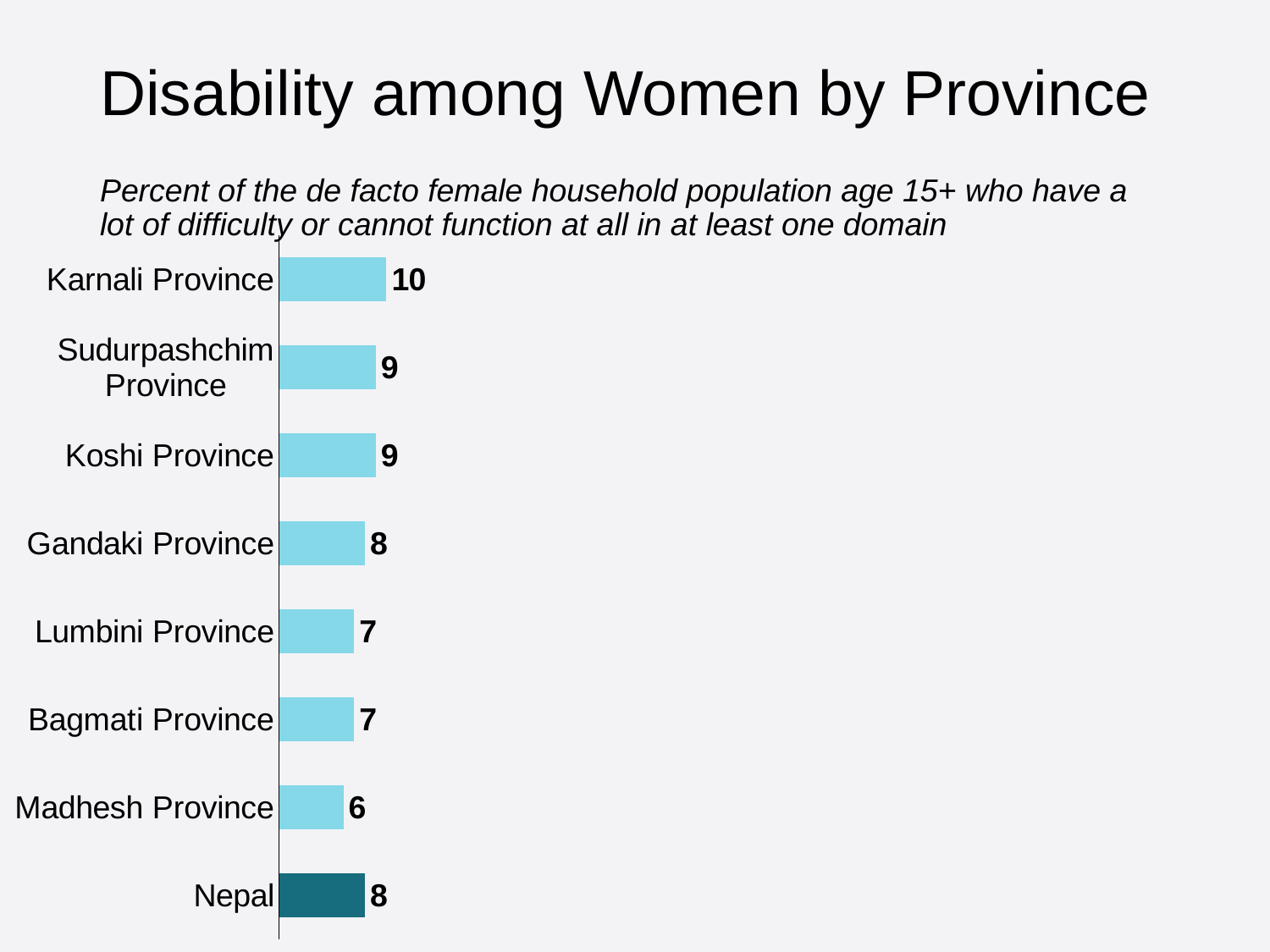

# Disability among Women by Province

Percent of the de facto female household population age 15+ who have a lot of difficulty or cannot function at all in at least one domain

### Chart

| Category |  |
|---|---|
| Nepal | 8.0 |
| Madhesh Province | 6.0 |
| Bagmati Province | 7.0 |
| Lumbini Province | 7.0 |
| Gandaki Province | 8.0 |
| Koshi Province | 9.0 |
| Sudurpashchim Province | 9.0 |
| Karnali Province | 10.0 |